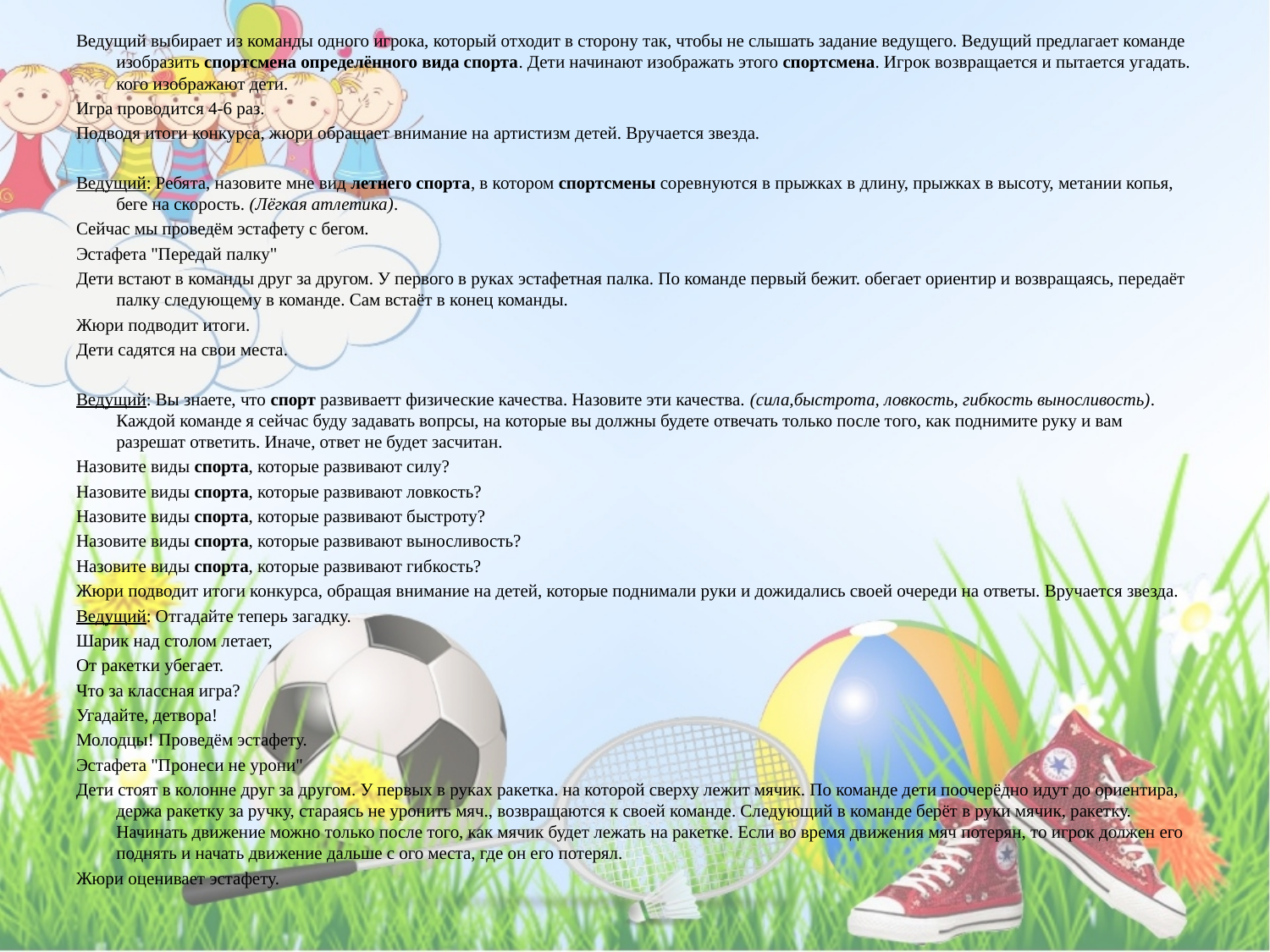

Ведущий выбирает из команды одного игрока, который отходит в сторону так, чтобы не слышать задание ведущего. Ведущий предлагает команде изобразить спортсмена определённого вида спорта. Дети начинают изображать этого спортсмена. Игрок возвращается и пытается угадать. кого изображают дети.
Игра проводится 4-6 раз.
Подводя итоги конкурса, жюри обращает внимание на артистизм детей. Вручается звезда.

Ведущий: Ребята, назовите мне вид летнего спорта, в котором спортсмены соревнуются в прыжках в длину, прыжках в высоту, метании копья, беге на скорость. (Лёгкая атлетика).
Сейчас мы проведём эстафету с бегом.
Эстафета "Передай палку"
Дети встают в команды друг за другом. У первого в руках эстафетная палка. По команде первый бежит. обегает ориентир и возвращаясь, передаёт палку следующему в команде. Сам встаёт в конец команды.
Жюри подводит итоги.
Дети садятся на свои места.

Ведущий: Вы знаете, что спорт развиваетт физические качества. Назовите эти качества. (сила,быстрота, ловкость, гибкость выносливость). Каждой команде я сейчас буду задавать вопрсы, на которые вы должны будете отвечать только после того, как поднимите руку и вам разрешат ответить. Иначе, ответ не будет засчитан.
Назовите виды спорта, которые развивают силу?
Назовите виды спорта, которые развивают ловкость?
Назовите виды спорта, которые развивают быстроту?
Назовите виды спорта, которые развивают выносливость?
Назовите виды спорта, которые развивают гибкость?
Жюри подводит итоги конкурса, обращая внимание на детей, которые поднимали руки и дожидались своей очереди на ответы. Вручается звезда.
Ведущий: Отгадайте теперь загадку.
Шарик над столом летает,
От ракетки убегает.
Что за классная игра?
Угадайте, детвора!
Молодцы! Проведём эстафету.
Эстафета "Пронеси не урони"
Дети стоят в колонне друг за другом. У первых в руках ракетка. на которой сверху лежит мячик. По команде дети поочерёдно идут до ориентира, держа ракетку за ручку, стараясь не уронить мяч., возвращаются к своей команде. Следующий в команде берёт в руки мячик, ракетку. Начинать движение можно только после того, как мячик будет лежать на ракетке. Если во время движения мяч потерян, то игрок должен его поднять и начать движение дальше с ого места, где он его потерял.
Жюри оценивает эстафету.